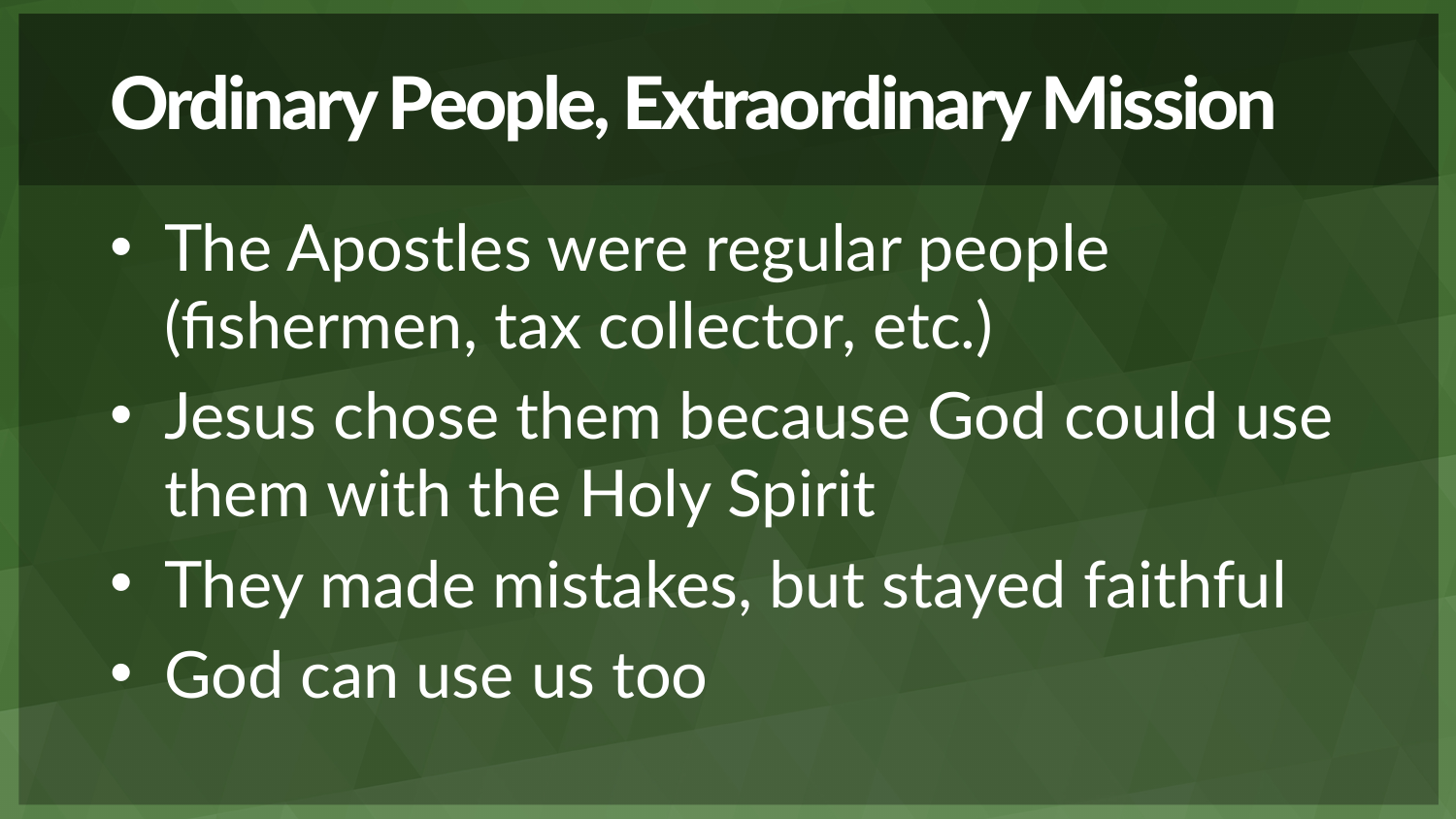

# Ordinary People, Extraordinary Mission
The Apostles were regular people (fishermen, tax collector, etc.)
Jesus chose them because God could use them with the Holy Spirit
They made mistakes, but stayed faithful
God can use us too